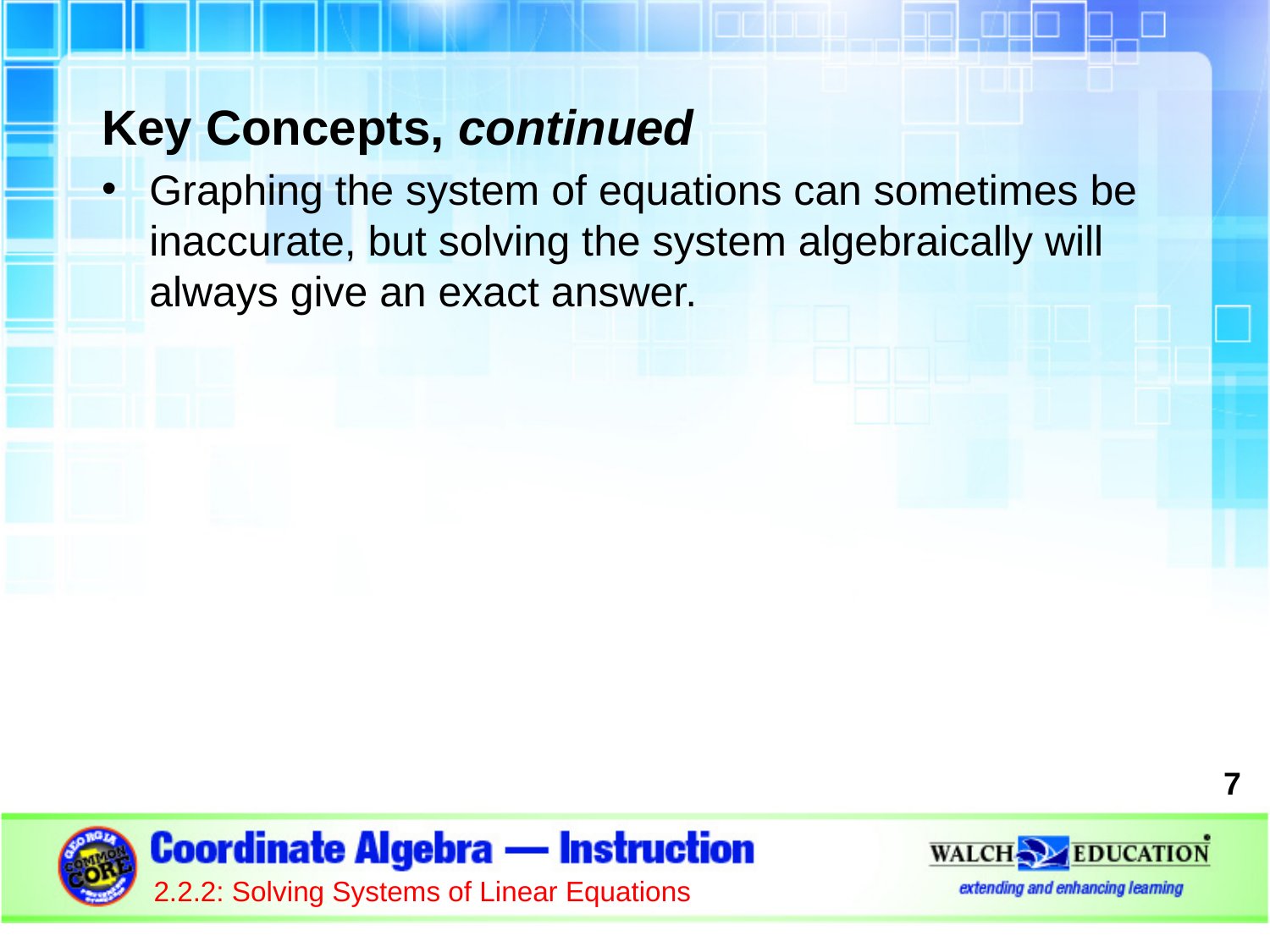

Key Concepts, continued
Graphing the system of equations can sometimes be inaccurate, but solving the system algebraically will always give an exact answer.
7
2.2.2: Solving Systems of Linear Equations